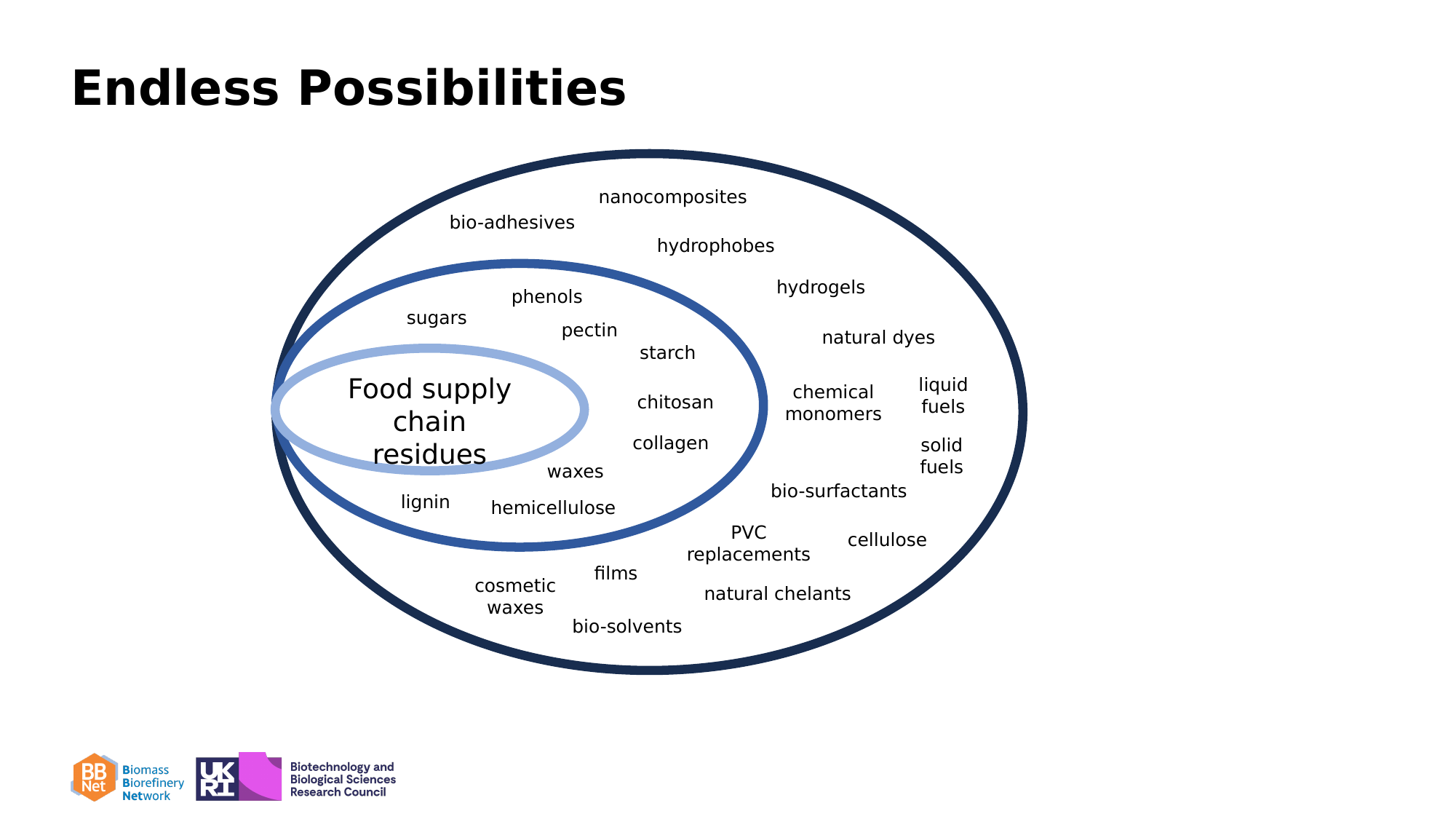

# Endless Possibilities

nanocomposites
bio-adhesives
hydrophobes

hydrogels
phenols
sugars
pectin
natural dyes
starch
Food supply chain residues
liquid fuels
chemical monomers
chitosan
collagen
solid fuels
waxes
bio-surfactants
lignin
hemicellulose
PVC replacements
cellulose
films
cosmetic waxes
natural chelants
bio-solvents